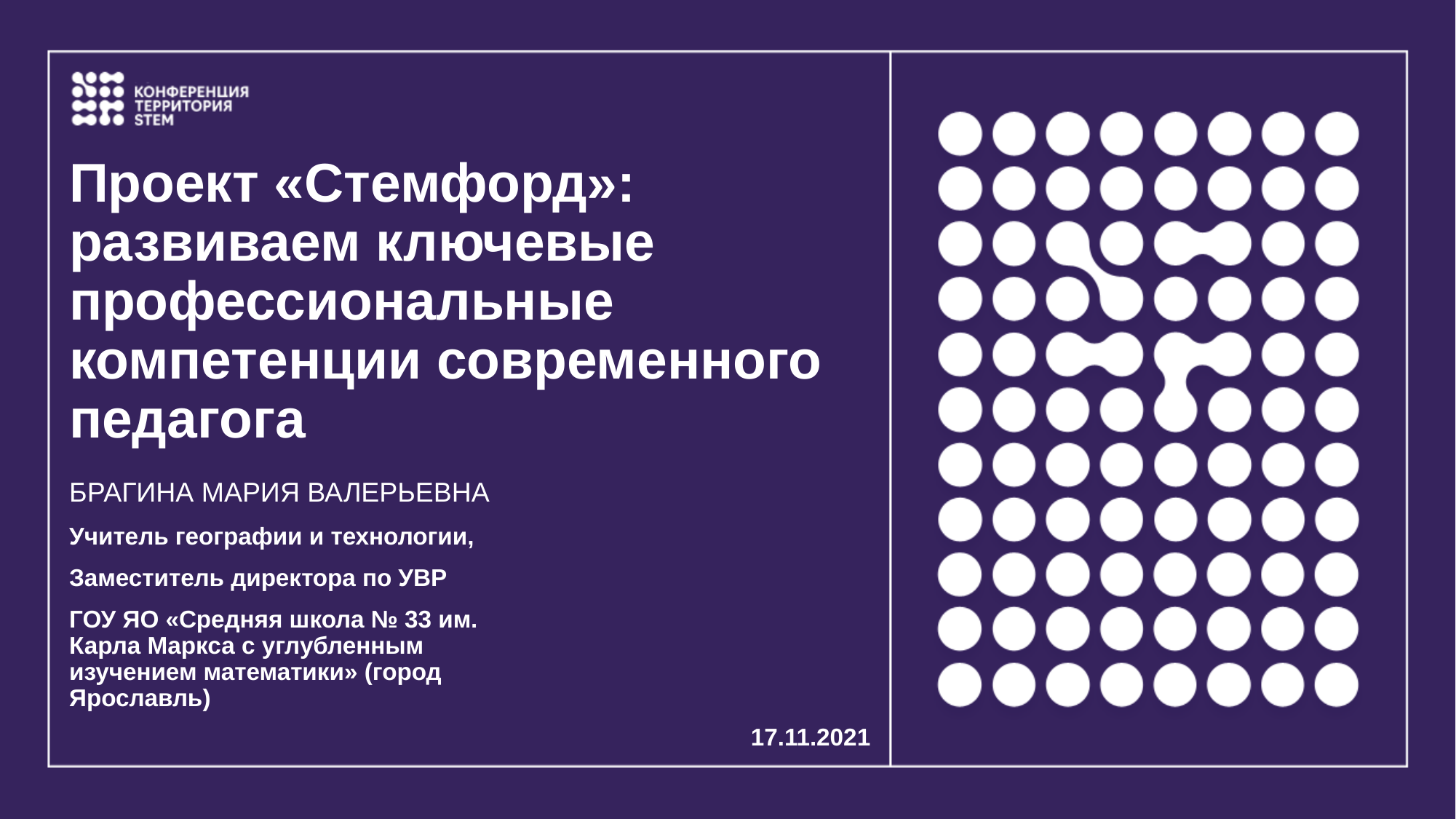

# Проект «Стемфорд»: развиваем ключевые профессиональные компетенции современного педагога
Брагина Мария валерьевна
Учитель географии и технологии,
Заместитель директора по УВР
ГОУ ЯО «Средняя школа № 33 им. Карла Маркса с углубленным изучением математики» (город Ярославль)
17.11.2021